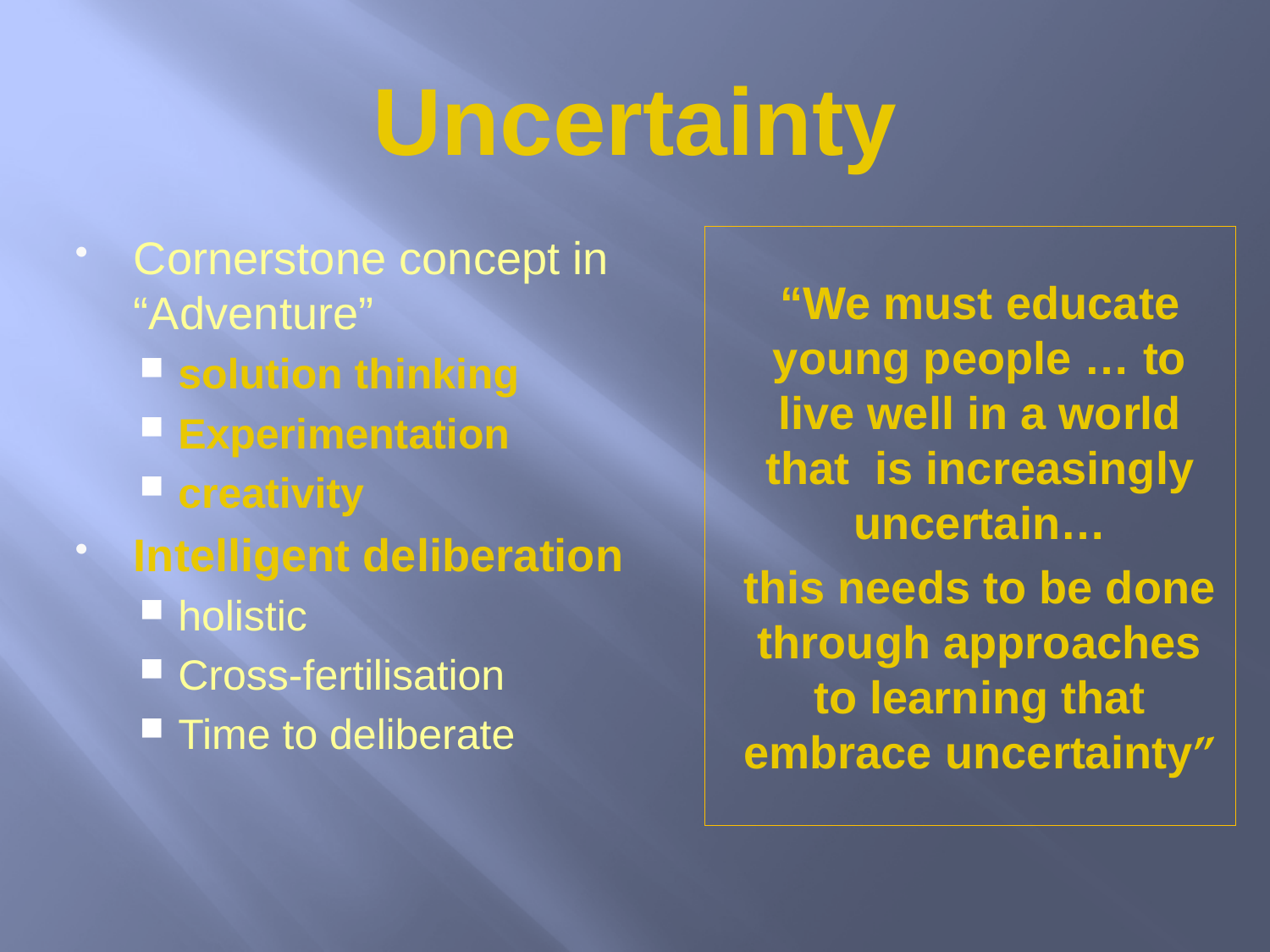

# Uncertainty
Cornerstone concept in “Adventure”
solution thinking
Experimentation
creativity
Intelligent deliberation
holistic
Cross-fertilisation
Time to deliberate

“We must educate young people … to live well in a world that  is increasingly uncertain…
this needs to be done through approaches to learning that embrace uncertainty”